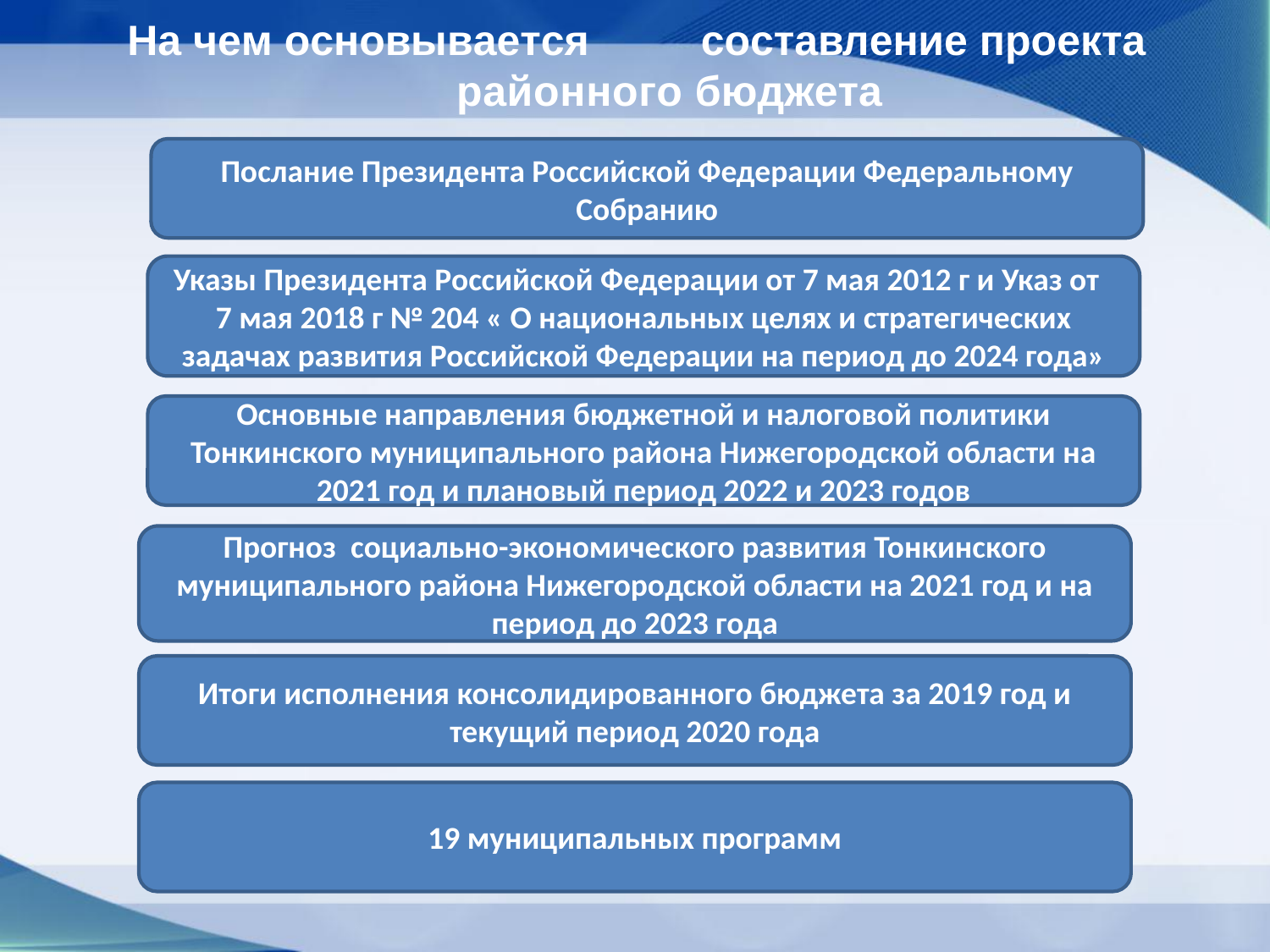

# На чем основывается	составление проекта районного бюджета
Послание Президента Российской Федерации Федеральному Собранию
Указы Президента Российской Федерации от 7 мая 2012 г и Указ от   7 мая 2018 г № 204 « О национальных целях и стратегических задачах развития Российской Федерации на период до 2024 года»
Основные направления бюджетной и налоговой политики Тонкинского муниципального района Нижегородской области на 2021 год и плановый период 2022 и 2023 годов
Прогноз  социально-экономического развития Тонкинского муниципального района Нижегородской области на 2021 год и на период до 2023 года
Итоги исполнения консолидированного бюджета за 2019 год и текущий период 2020 года
19 муниципальных программ